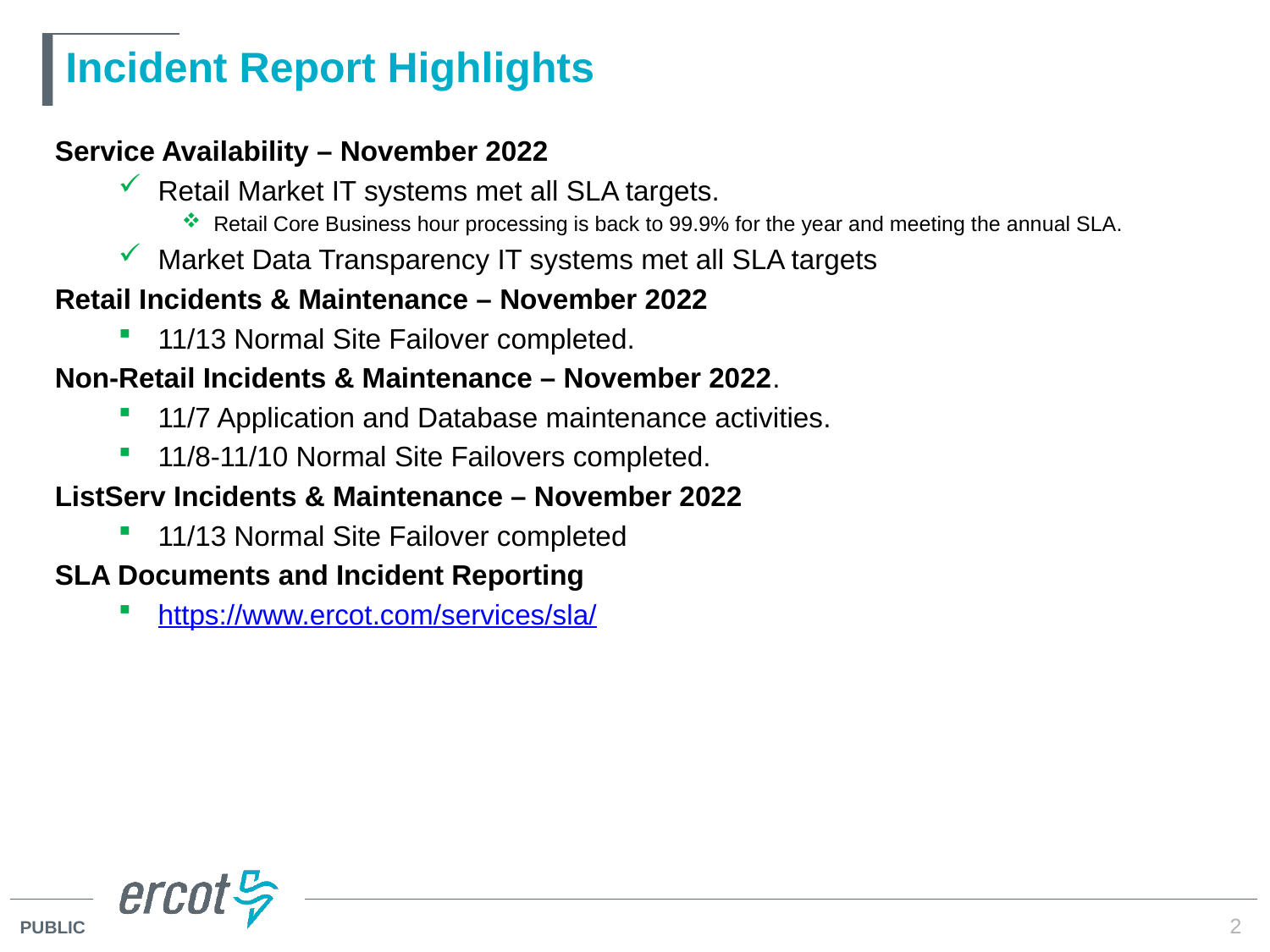

# Incident Report Highlights
Service Availability – November 2022
Retail Market IT systems met all SLA targets.
Retail Core Business hour processing is back to 99.9% for the year and meeting the annual SLA.
Market Data Transparency IT systems met all SLA targets
Retail Incidents & Maintenance – November 2022
11/13 Normal Site Failover completed.
Non-Retail Incidents & Maintenance – November 2022.
11/7 Application and Database maintenance activities.
11/8-11/10 Normal Site Failovers completed.
ListServ Incidents & Maintenance – November 2022
11/13 Normal Site Failover completed
SLA Documents and Incident Reporting
https://www.ercot.com/services/sla/

2